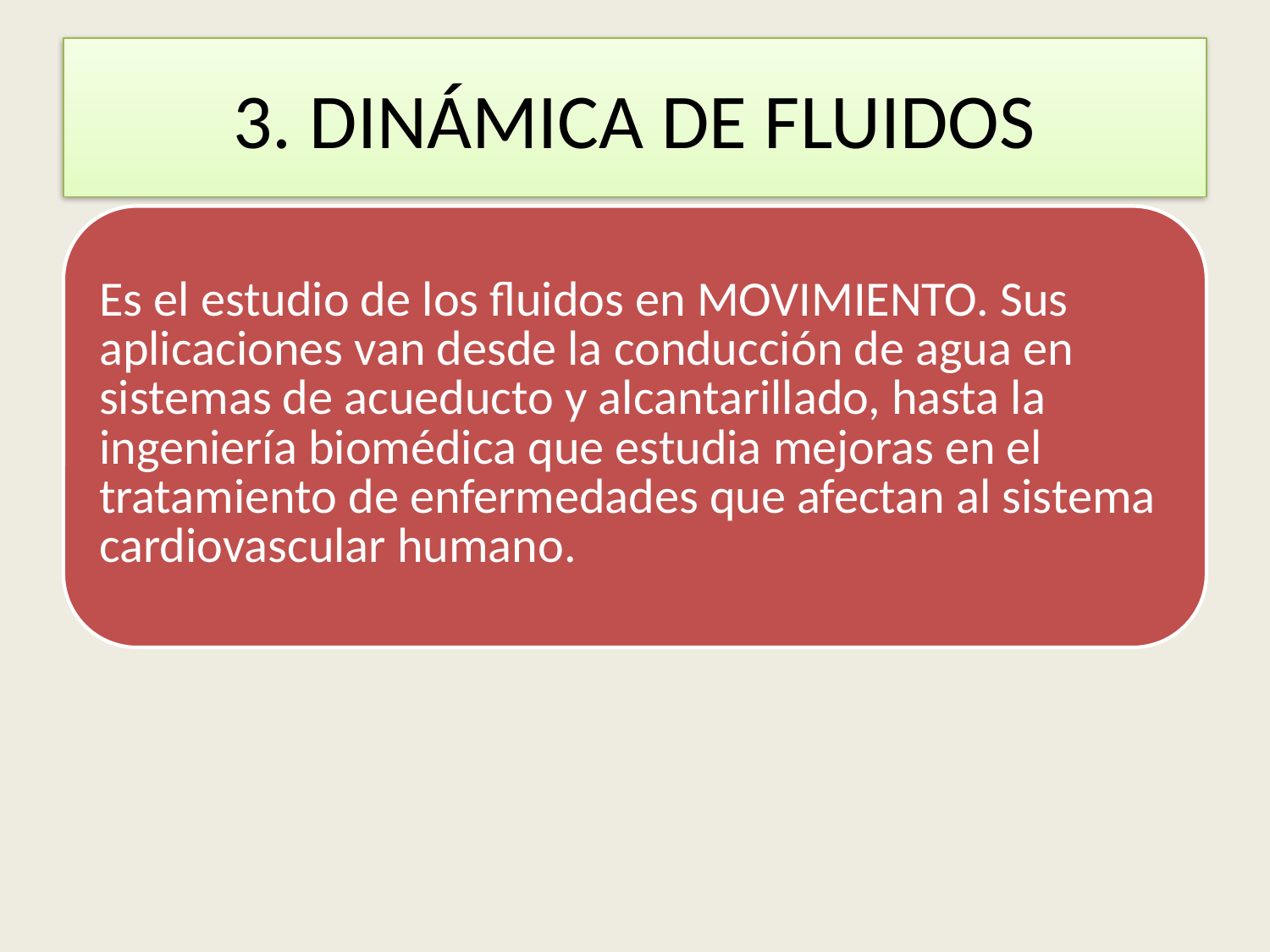

# 3. DINÁMICA DE FLUIDOS
Es el estudio de los fluidos en MOVIMIENTO. Sus aplicaciones van desde la conducción de agua en sistemas de acueducto y alcantarillado, hasta la ingeniería biomédica que estudia mejoras en el tratamiento de enfermedades que afectan al sistema cardiovascular humano.